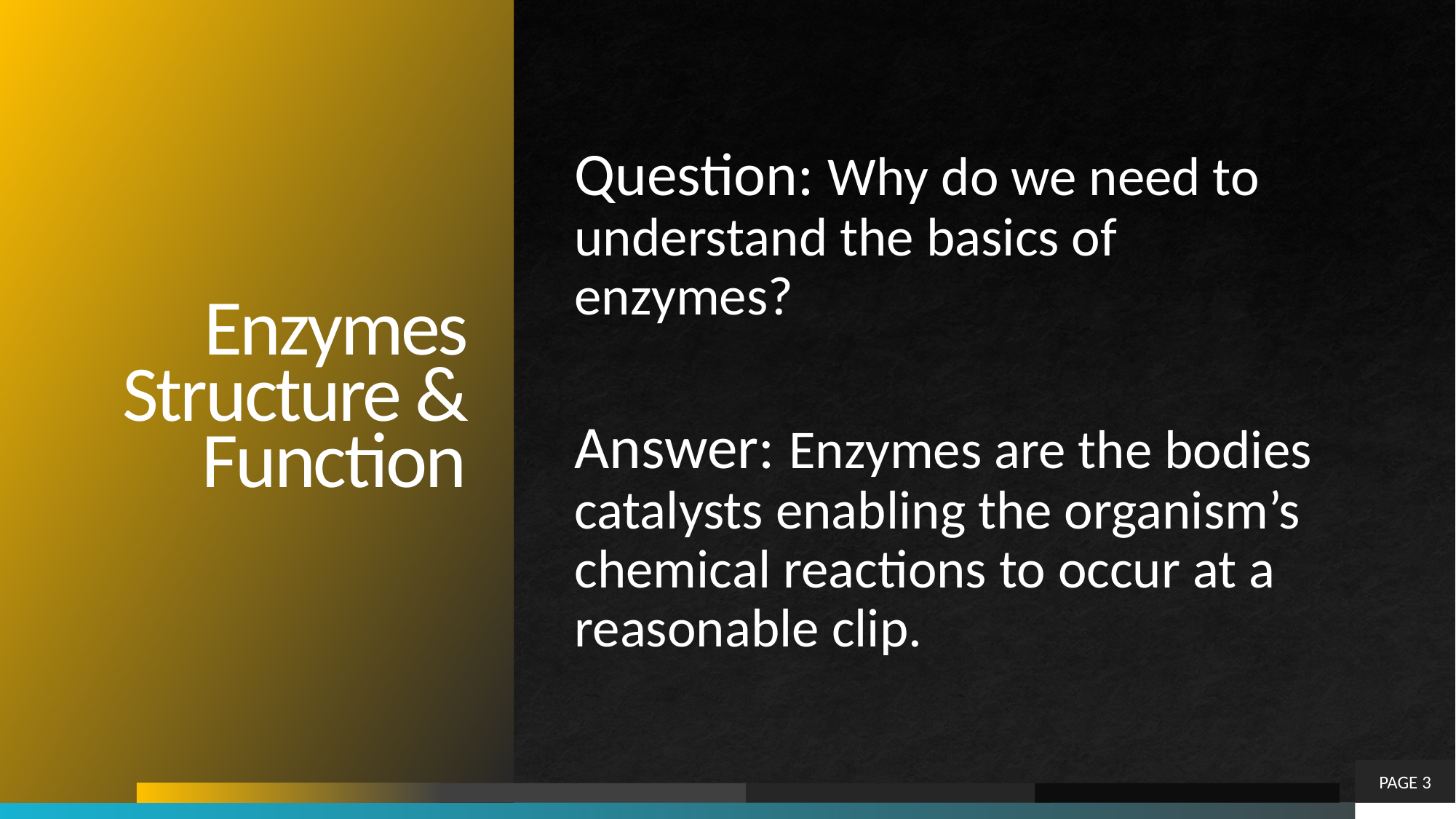

# Enzymes Structure & Function
Question: Why do we need to understand the basics of enzymes?

Answer: Enzymes are the bodies catalysts enabling the organism’s chemical reactions to occur at a reasonable clip.
PAGE 3